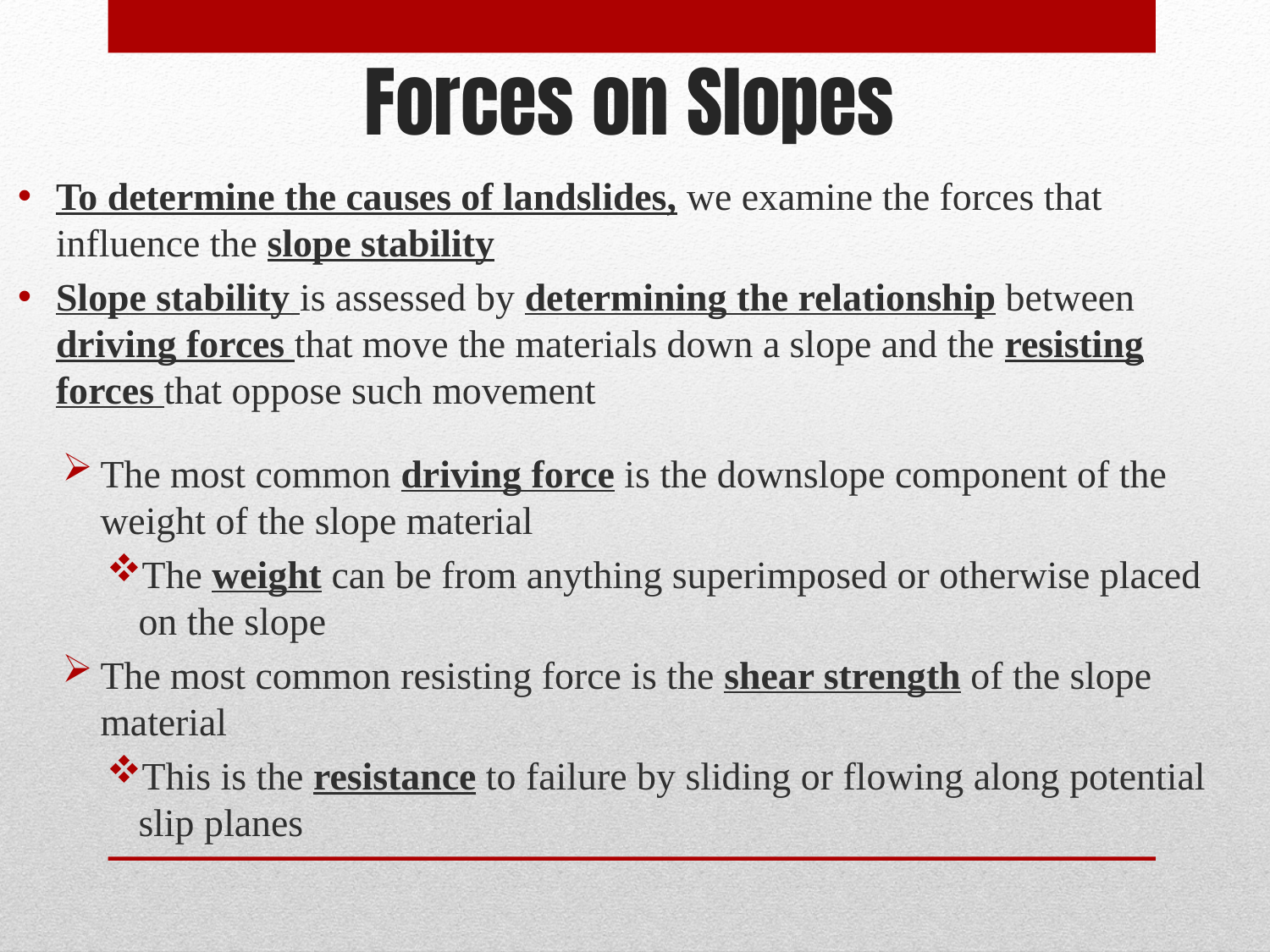

Forces on Slopes
To determine the causes of landslides, we examine the forces that influence the slope stability
Slope stability is assessed by determining the relationship between driving forces that move the materials down a slope and the resisting forces that oppose such movement

The most common driving force is the downslope component of the weight of the slope material
The weight can be from anything superimposed or otherwise placed on the slope
The most common resisting force is the shear strength of the slope material
This is the resistance to failure by sliding or flowing along potential slip planes